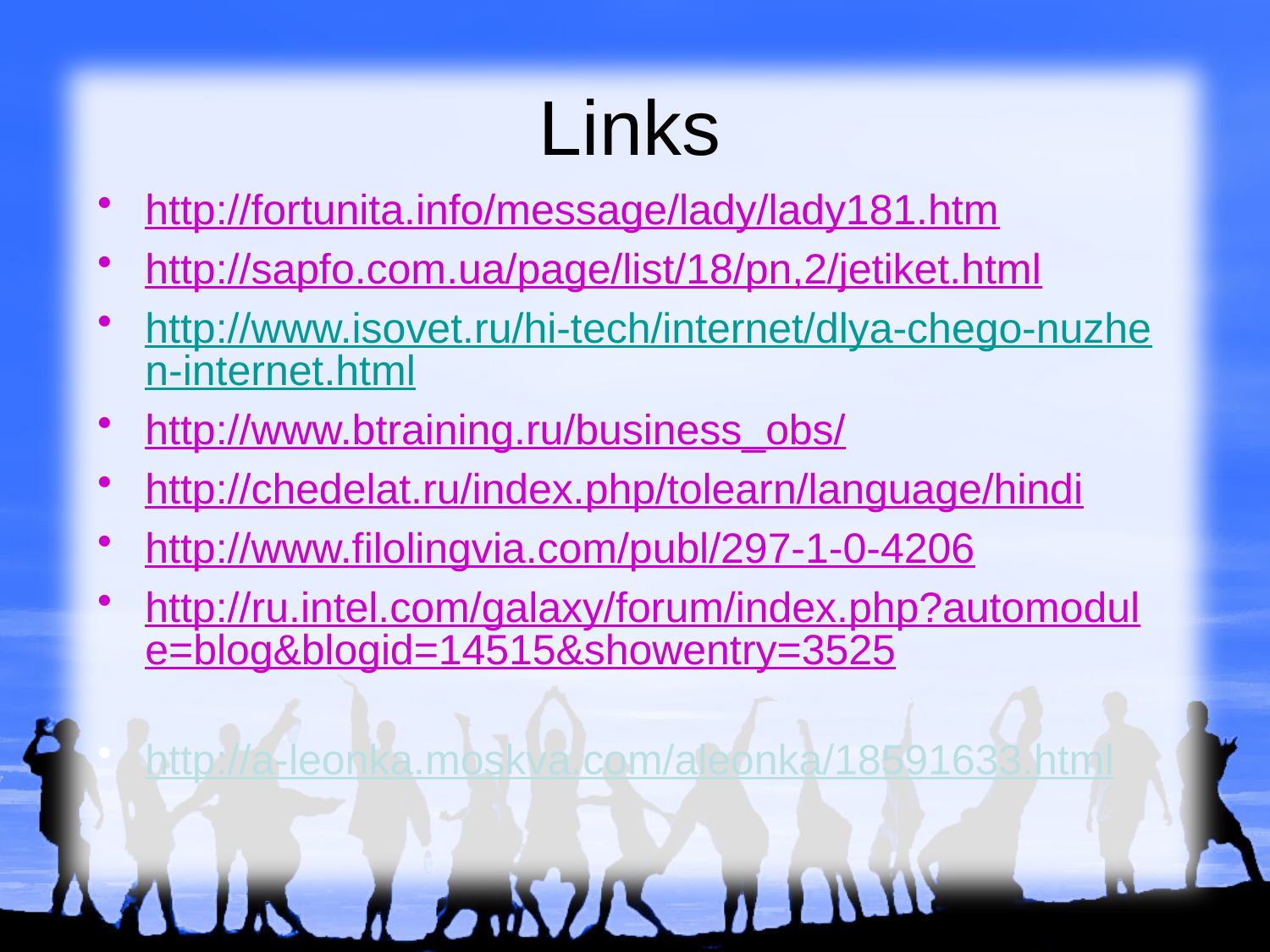

# Links
http://fortunita.info/message/lady/lady181.htm
http://sapfo.com.ua/page/list/18/pn,2/jetiket.html
http://www.isovet.ru/hi-tech/internet/dlya-chego-nuzhen-internet.html
http://www.btraining.ru/business_obs/
http://chedelat.ru/index.php/tolearn/language/hindi
http://www.filolingvia.com/publ/297-1-0-4206
http://ru.intel.com/galaxy/forum/index.php?automodule=blog&blogid=14515&showentry=3525
http://a-leonka.moskva.com/aleonka/18591633.html